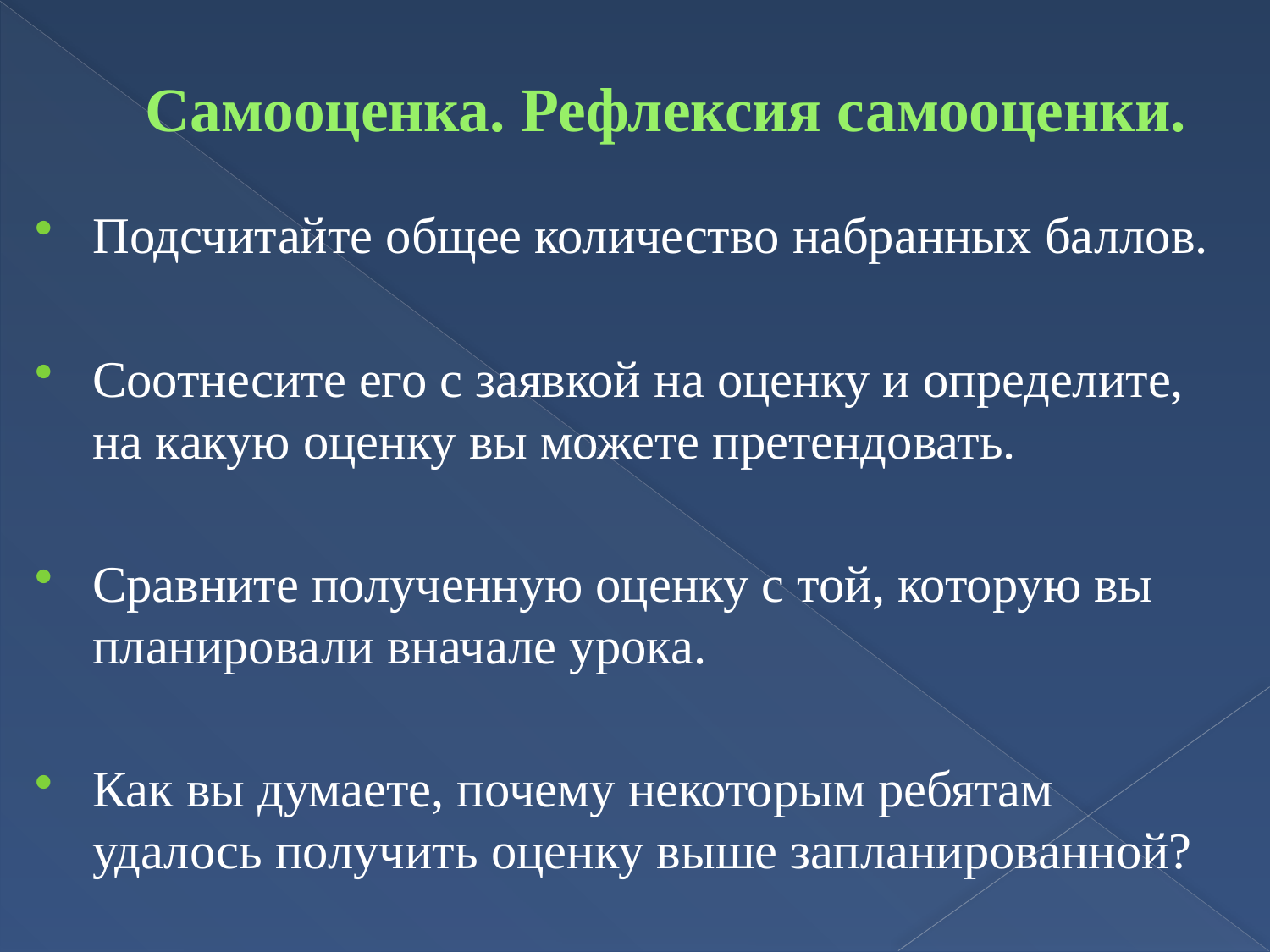

# Самооценка. Рефлексия самооценки.
Подсчитайте общее количество набранных баллов.

Соотнесите его с заявкой на оценку и определите, на какую оценку вы можете претендовать.

Сравните полученную оценку с той, которую вы планировали вначале урока.

Как вы думаете, почему некоторым ребятам удалось получить оценку выше запланированной?